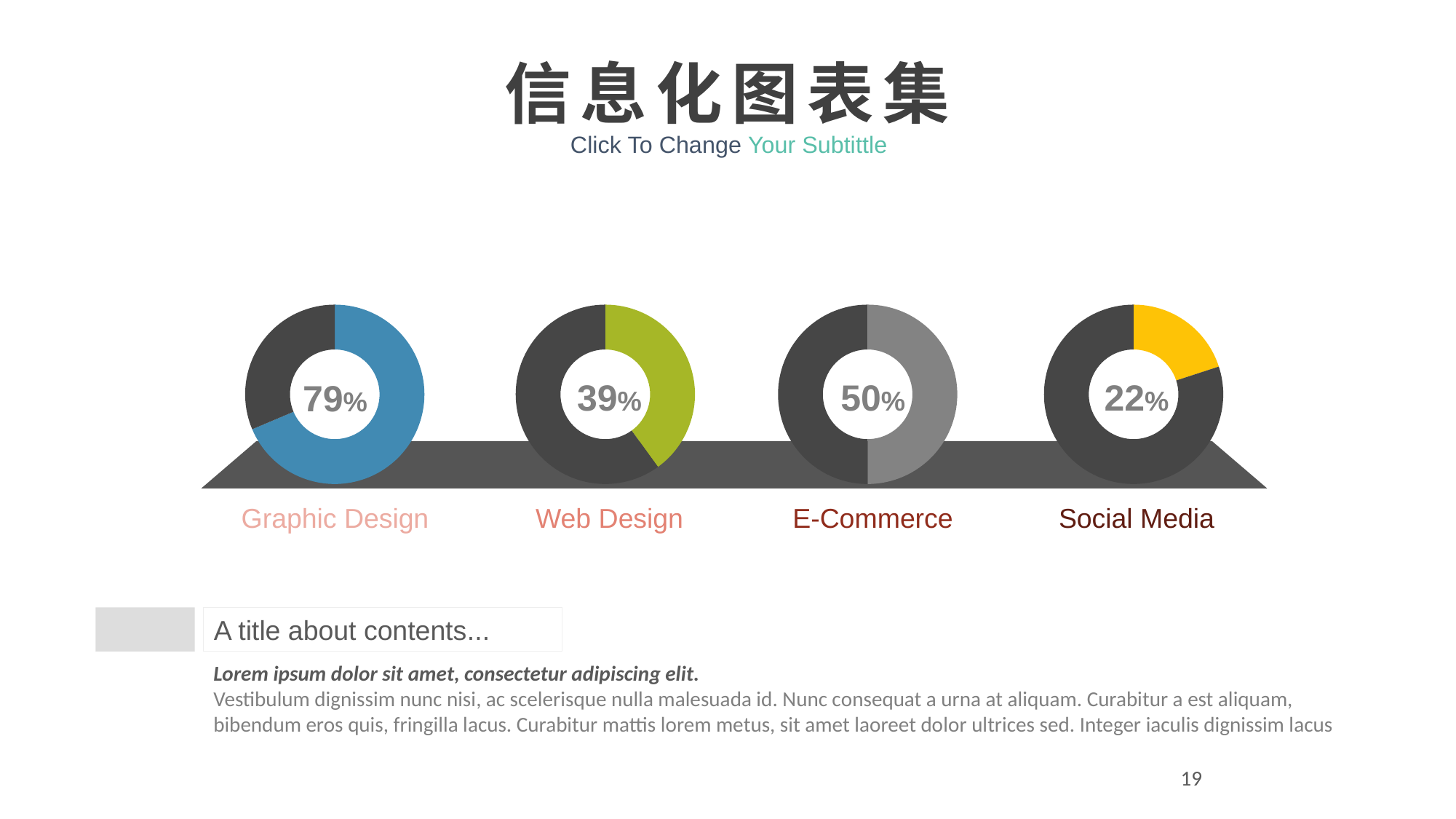

### Chart

| Category | Sales |
|---|---|
| 1st Qtr | 7.0 |
| 2nd Qtr | 3.2 |
79%

### Chart

| Category | Sales |
|---|---|
| 1st Qtr | 4.0 |
| 2nd Qtr | 6.0 |
39%

### Chart

| Category | Sales |
|---|---|
| 1st Qtr | 5.0 |
| 2nd Qtr | 5.0 |
50%

### Chart

| Category | Sales |
|---|---|
| 1st Qtr | 2.0 |
| 2nd Qtr | 8.0 |
22%

Graphic Design
Web Design
E-Commerce
Social Media

A title about contents...
Lorem ipsum dolor sit amet, consectetur adipiscing elit.
Vestibulum dignissim nunc nisi, ac scelerisque nulla malesuada id. Nunc consequat a urna at aliquam. Curabitur a est aliquam, bibendum eros quis, fringilla lacus. Curabitur mattis lorem metus, sit amet laoreet dolor ultrices sed. Integer iaculis dignissim lacus
19